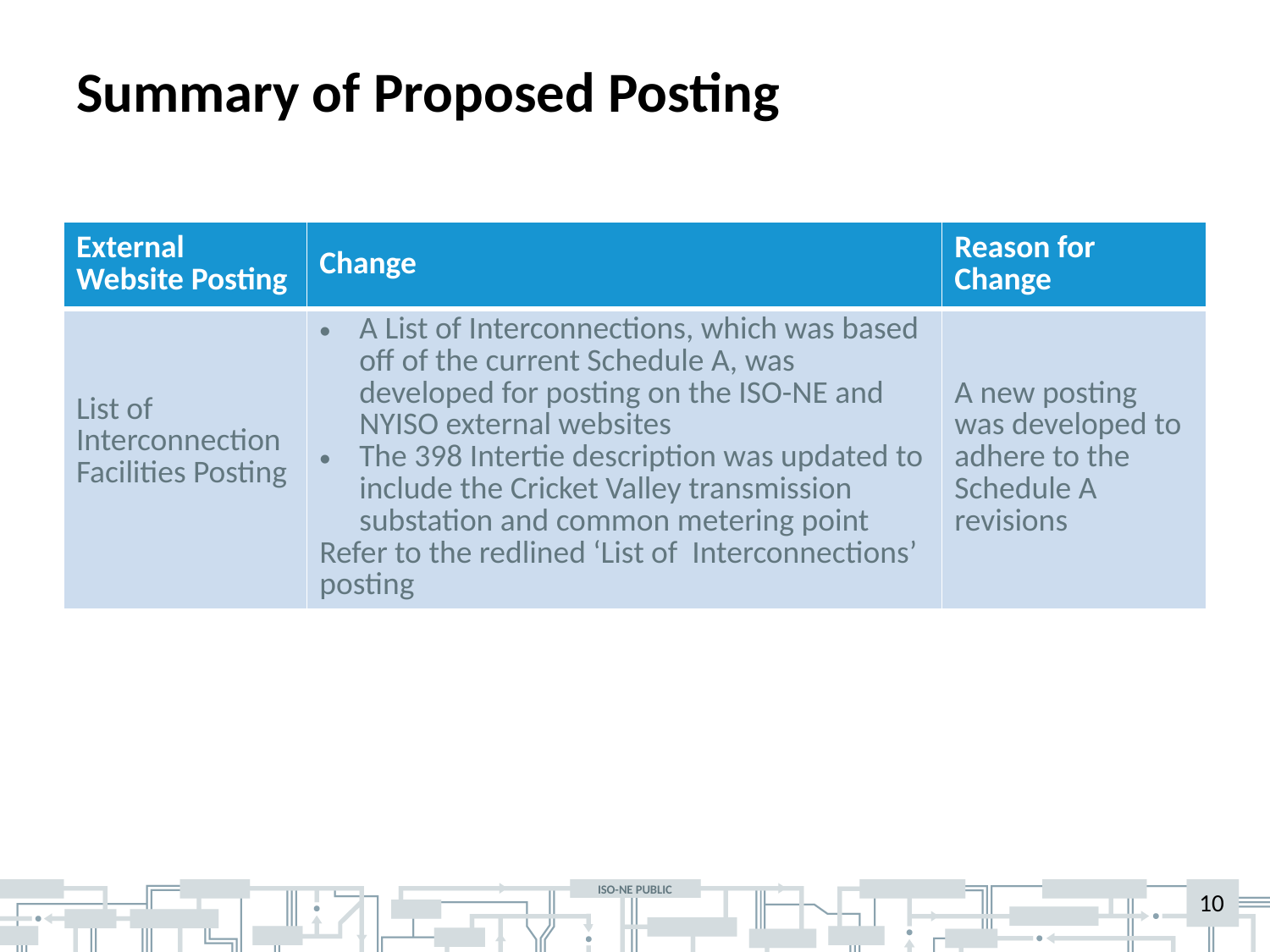

# Summary of Proposed Posting
| External Website Posting | Change | Reason for Change |
| --- | --- | --- |
| List of Interconnection Facilities Posting | A List of Interconnections, which was based off of the current Schedule A, was developed for posting on the ISO-NE and NYISO external websites The 398 Intertie description was updated to include the Cricket Valley transmission substation and common metering point Refer to the redlined ‘List of Interconnections’ posting | A new posting was developed to adhere to the Schedule A revisions |
10